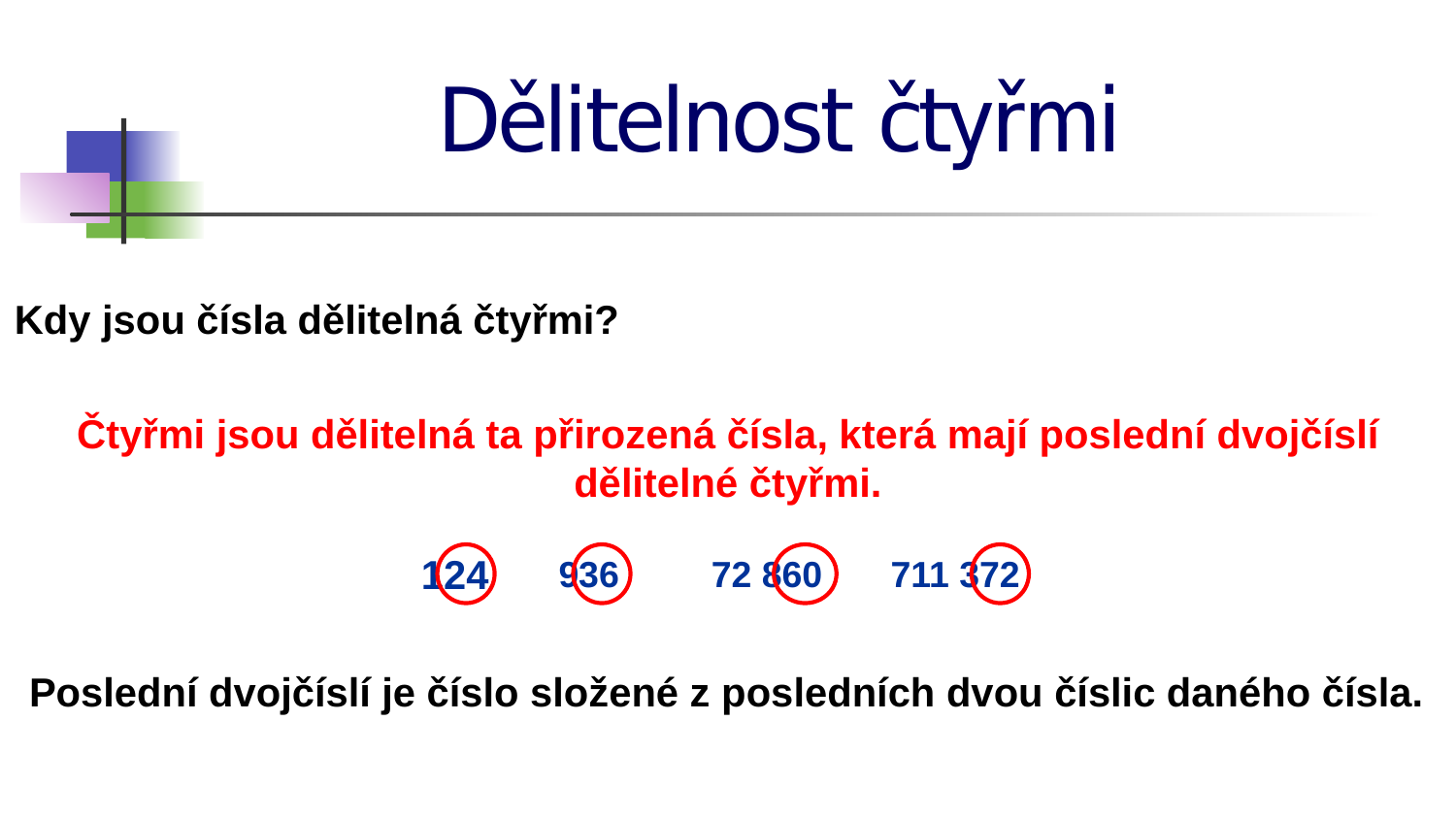

# Dělitelnost čtyřmi
Kdy jsou čísla dělitelná čtyřmi?
Čtyřmi jsou dělitelná ta přirozená čísla, která mají poslední dvojčíslí dělitelné čtyřmi.
124

936

72 860

711 372

Poslední dvojčíslí je číslo složené z posledních dvou číslic daného čísla.